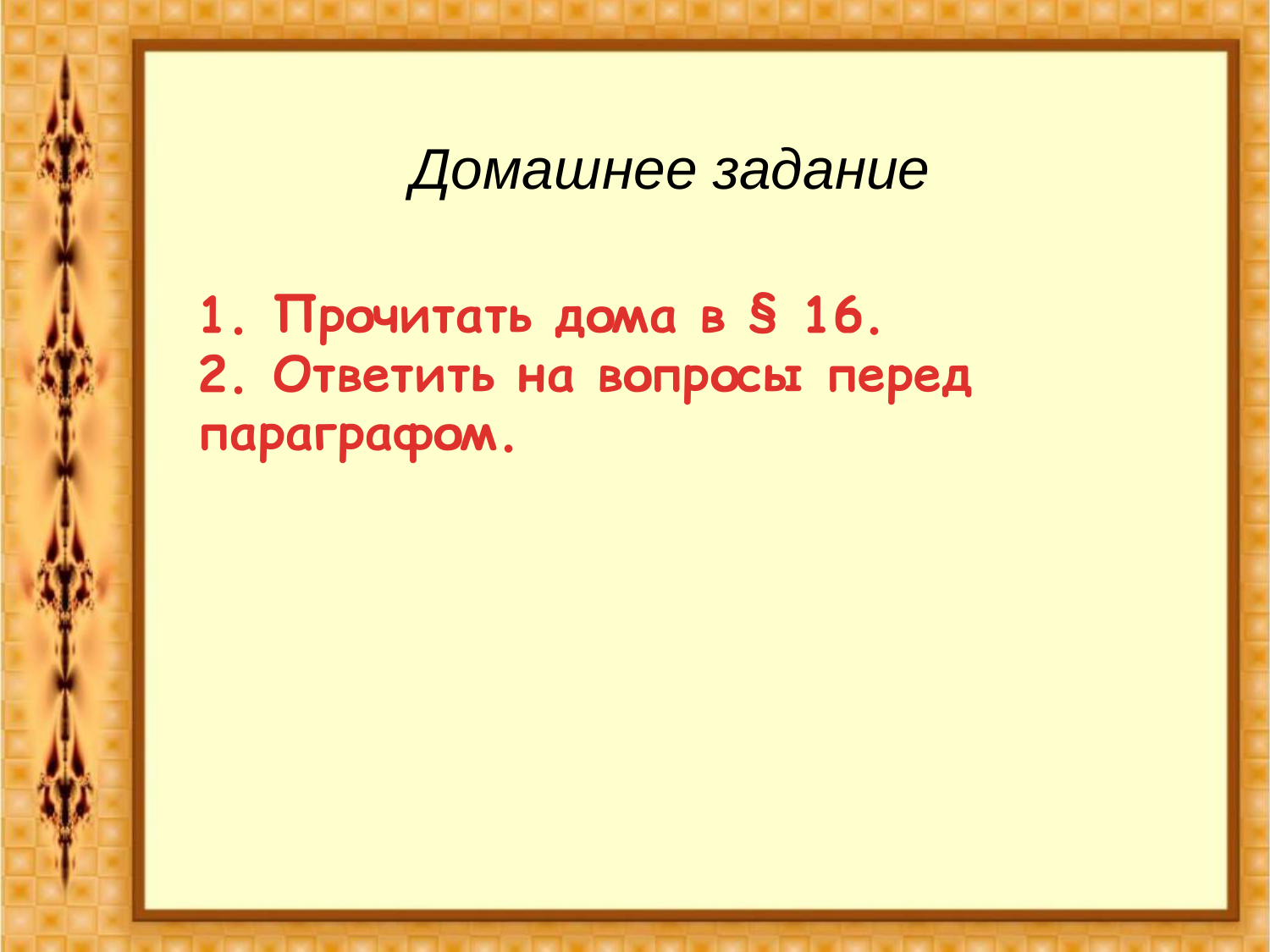

# Домашнее задание
1. Прочитать дома в § 16.
2. Ответить на вопросы перед параграфом.